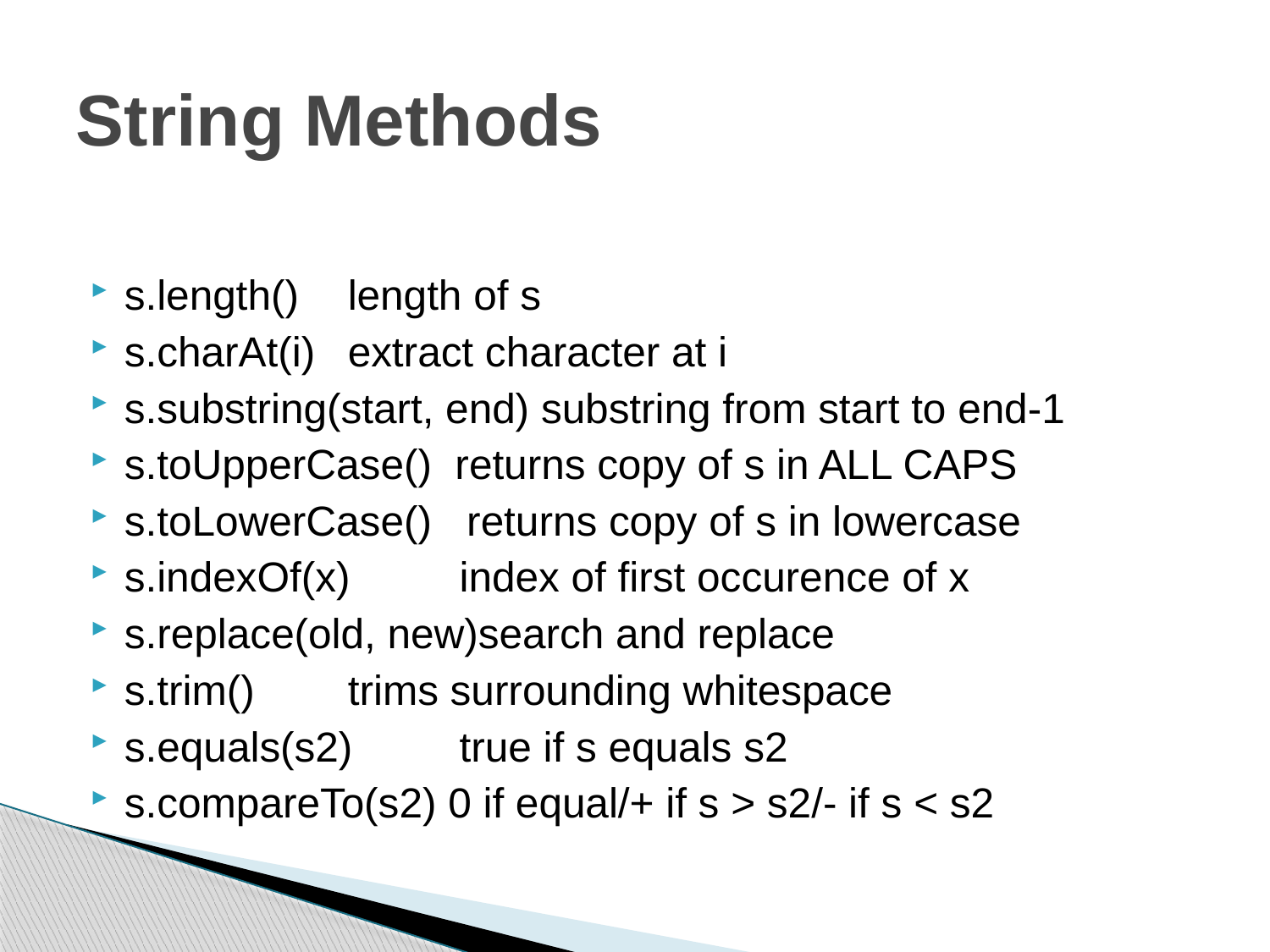

# String Methods

s.length()	length of s
s.charAt(i)	extract character at i
s.substring(start, end) substring from start to end-1
s.toUpperCase()  returns copy of s in ALL CAPS
s.toLowerCase()   returns copy of s in lowercase
s.indexOf(x)	index of first occurence of x
s.replace(­old, new)search and replace
s.trim()	trims surrou­nding whitespace
s.equals(s2)	true if s equals s2
s.compareTo(s2) 0 if equal/+ if s > s2/- if s < s2